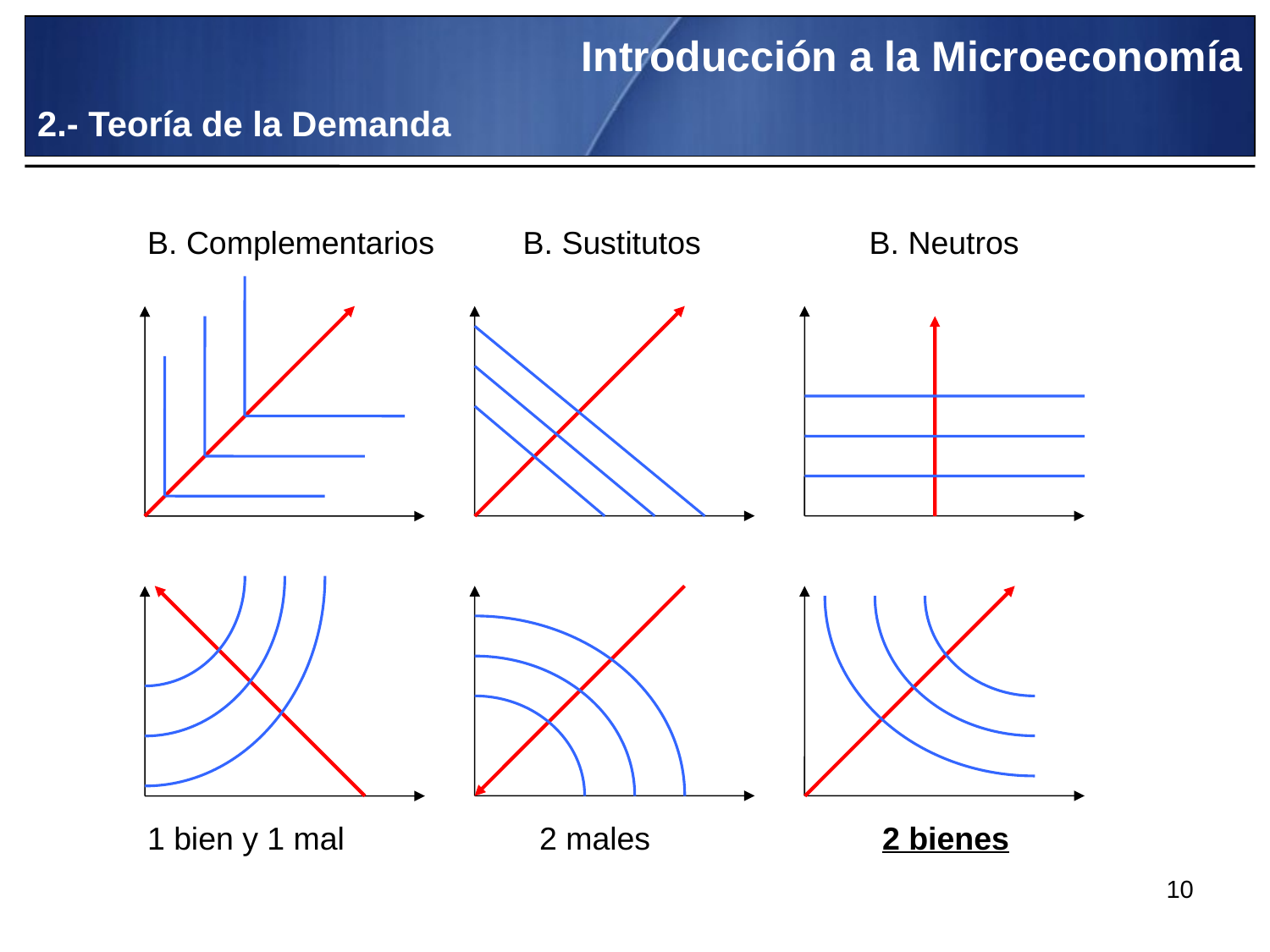

Introducción a la Microeconomía
2.- Teoría de la Demanda

B. Complementarios          B. Sustitutos                   B. Neutros

1 bien y 1 mal                      2 males                          2 bienes

10